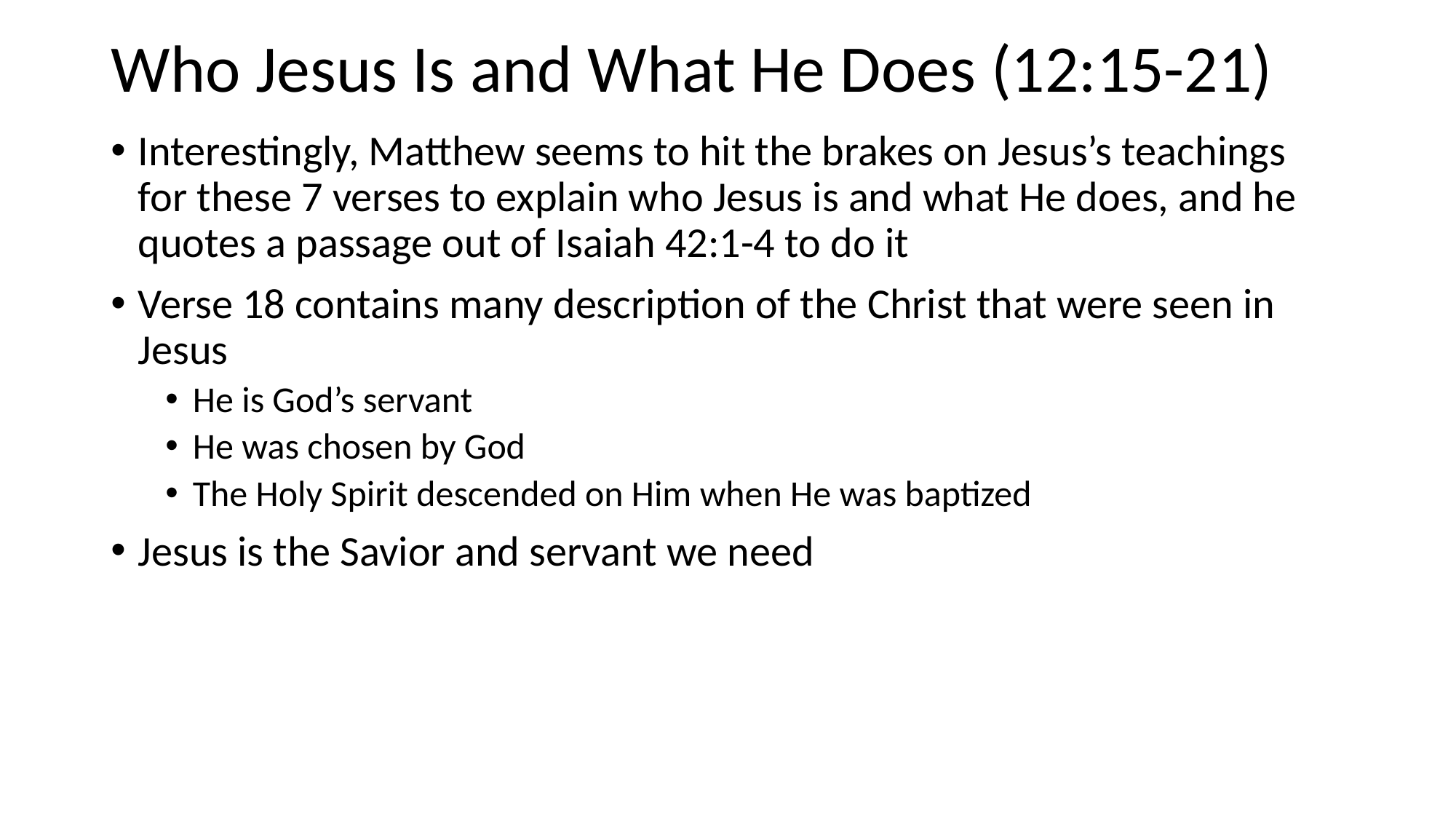

# Who Jesus Is and What He Does (12:15-21)
Interestingly, Matthew seems to hit the brakes on Jesus’s teachings for these 7 verses to explain who Jesus is and what He does, and he quotes a passage out of Isaiah 42:1-4 to do it
Verse 18 contains many description of the Christ that were seen in Jesus
He is God’s servant
He was chosen by God
The Holy Spirit descended on Him when He was baptized
Jesus is the Savior and servant we need